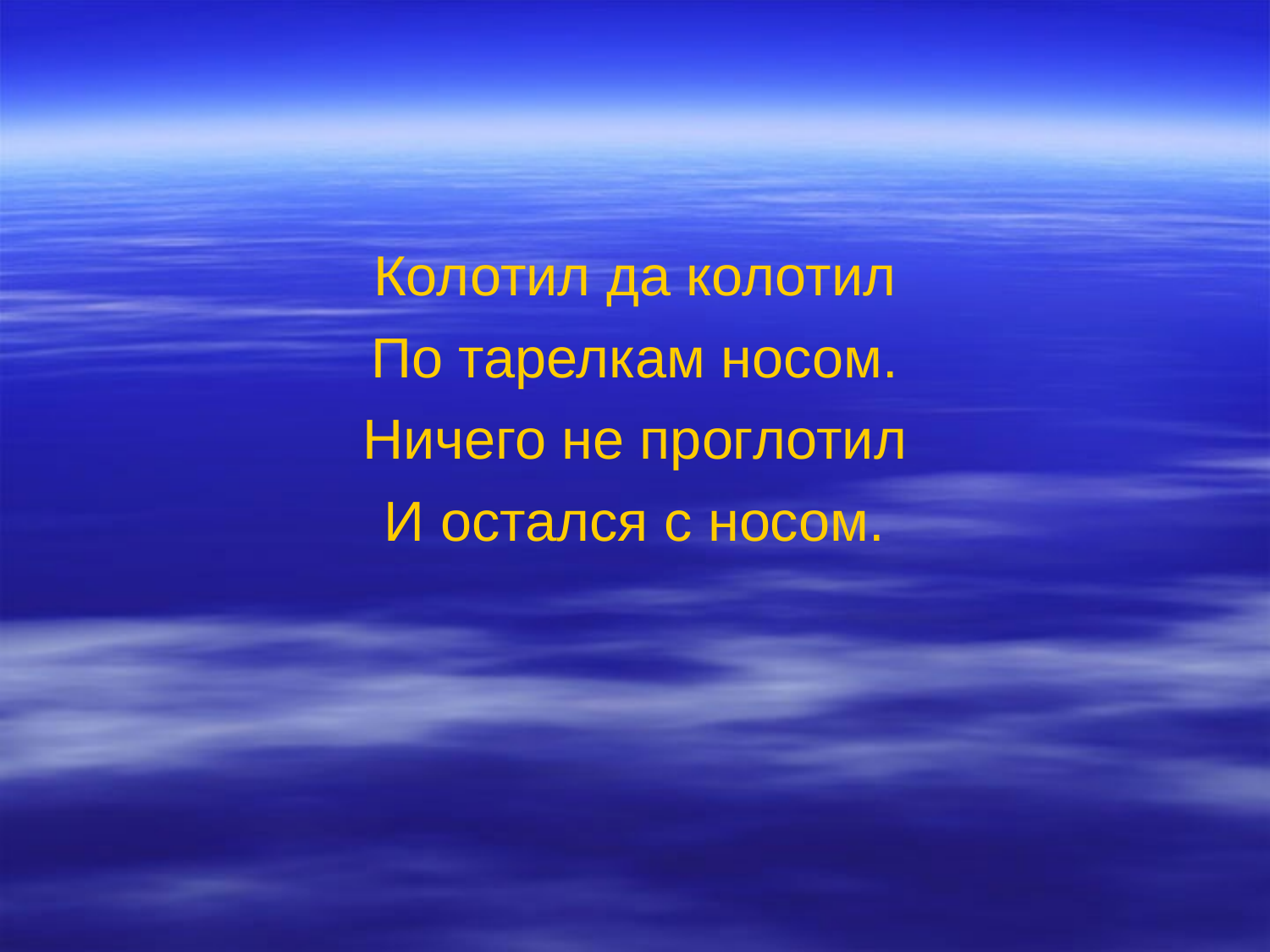

Колотил да колотил
По тарелкам носом.
Ничего не проглотил
И остался с носом.